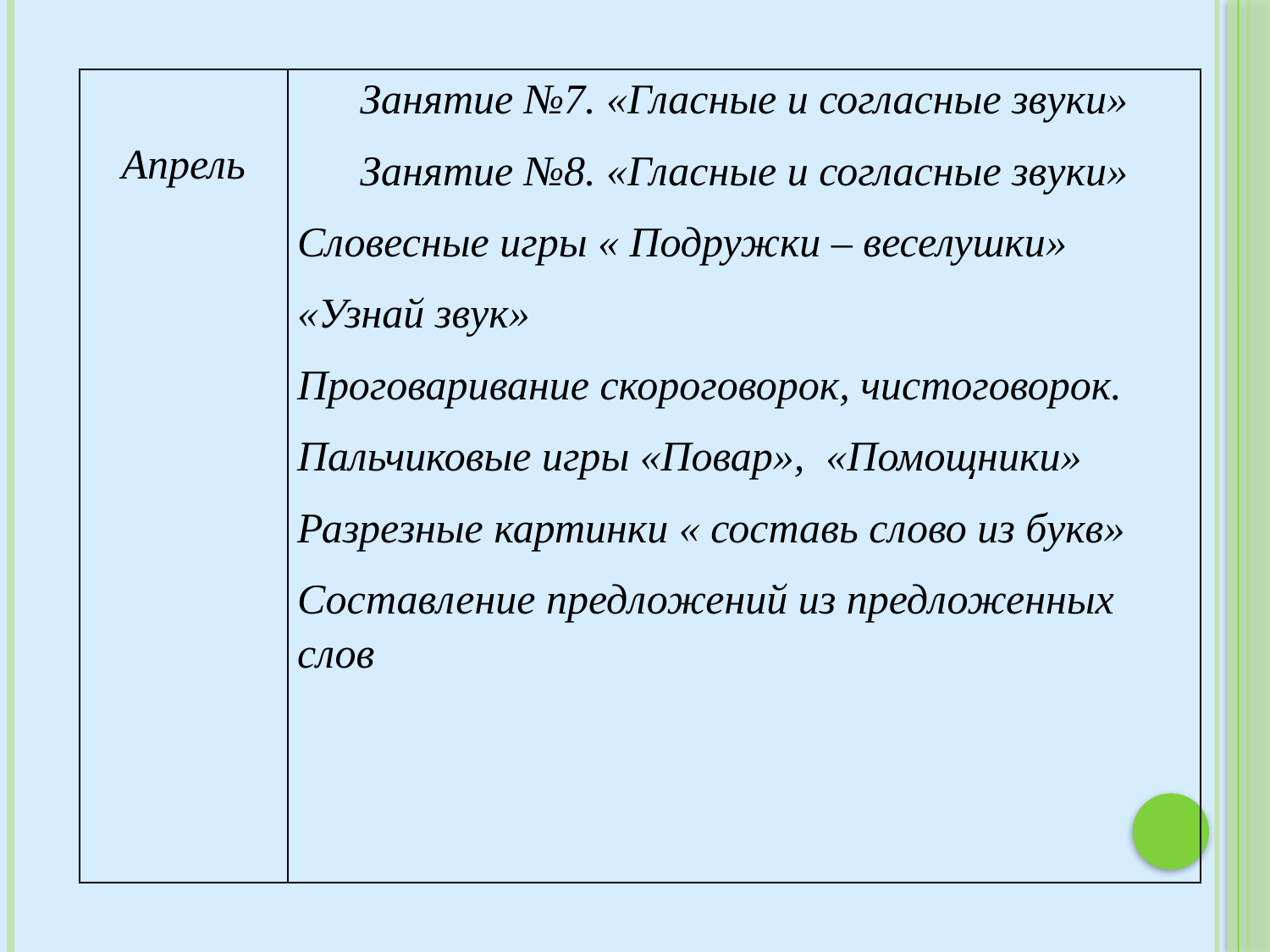

| Апрель | Занятие №7. «Гласные и согласные звуки» Занятие №8. «Гласные и согласные звуки» Словесные игры « Подружки – веселушки» «Узнай звук» Проговаривание скороговорок, чистоговорок. Пальчиковые игры «Повар», «Помощники» Разрезные картинки « составь слово из букв» Составление предложений из предложенных слов |
| --- | --- |